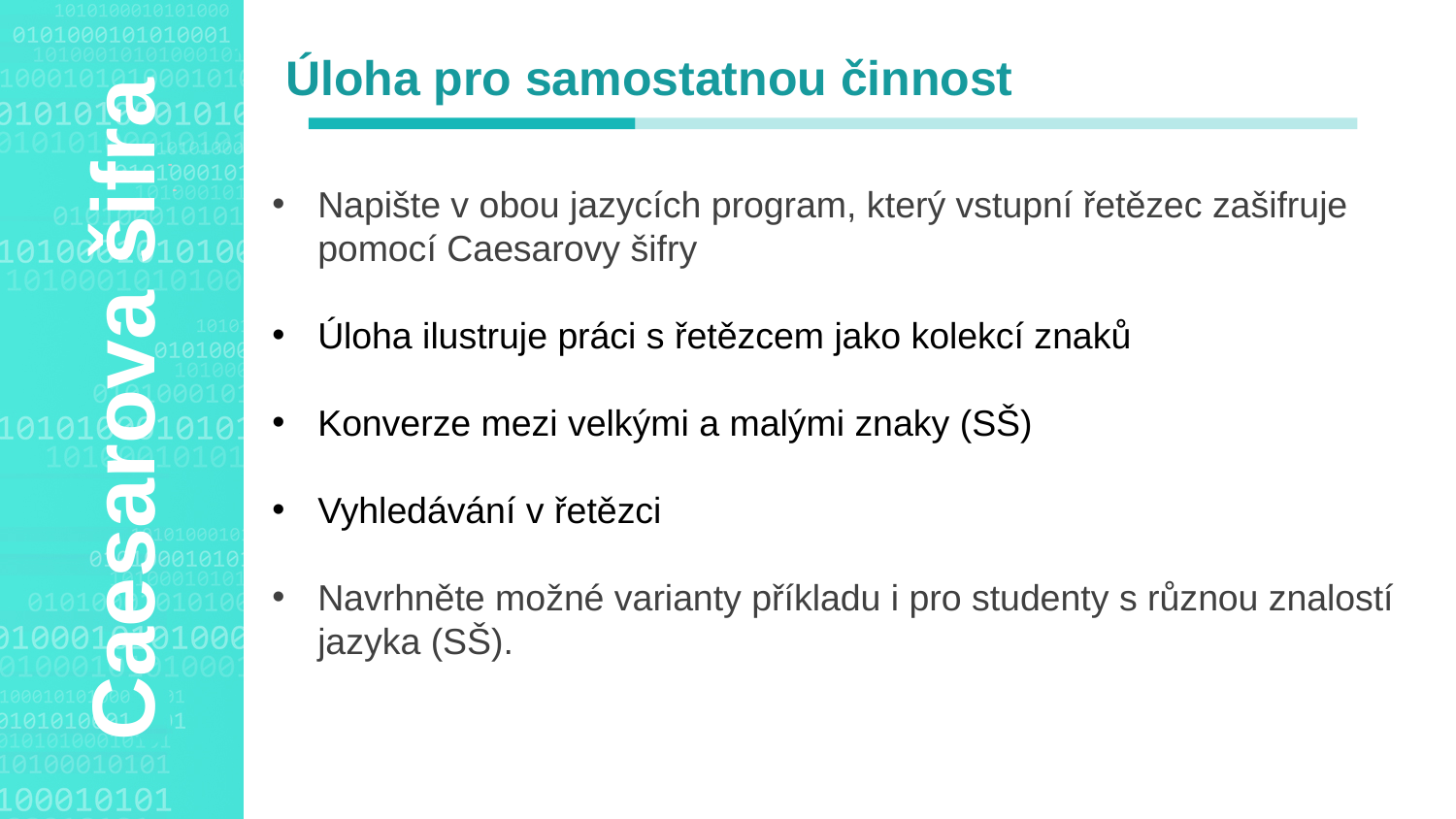

Úloha pro samostatnou činnost

Napište v obou jazycích program, který vstupní řetězec zašifruje pomocí Caesarovy šifry

Úloha ilustruje práci s řetězcem jako kolekcí znaků

Konverze mezi velkými a malými znaky (SŠ)

Vyhledávání v řetězci

Navrhněte možné varianty příkladu i pro studenty s různou znalostí jazyka (SŠ).

Agenda Style

Caesarova šifra